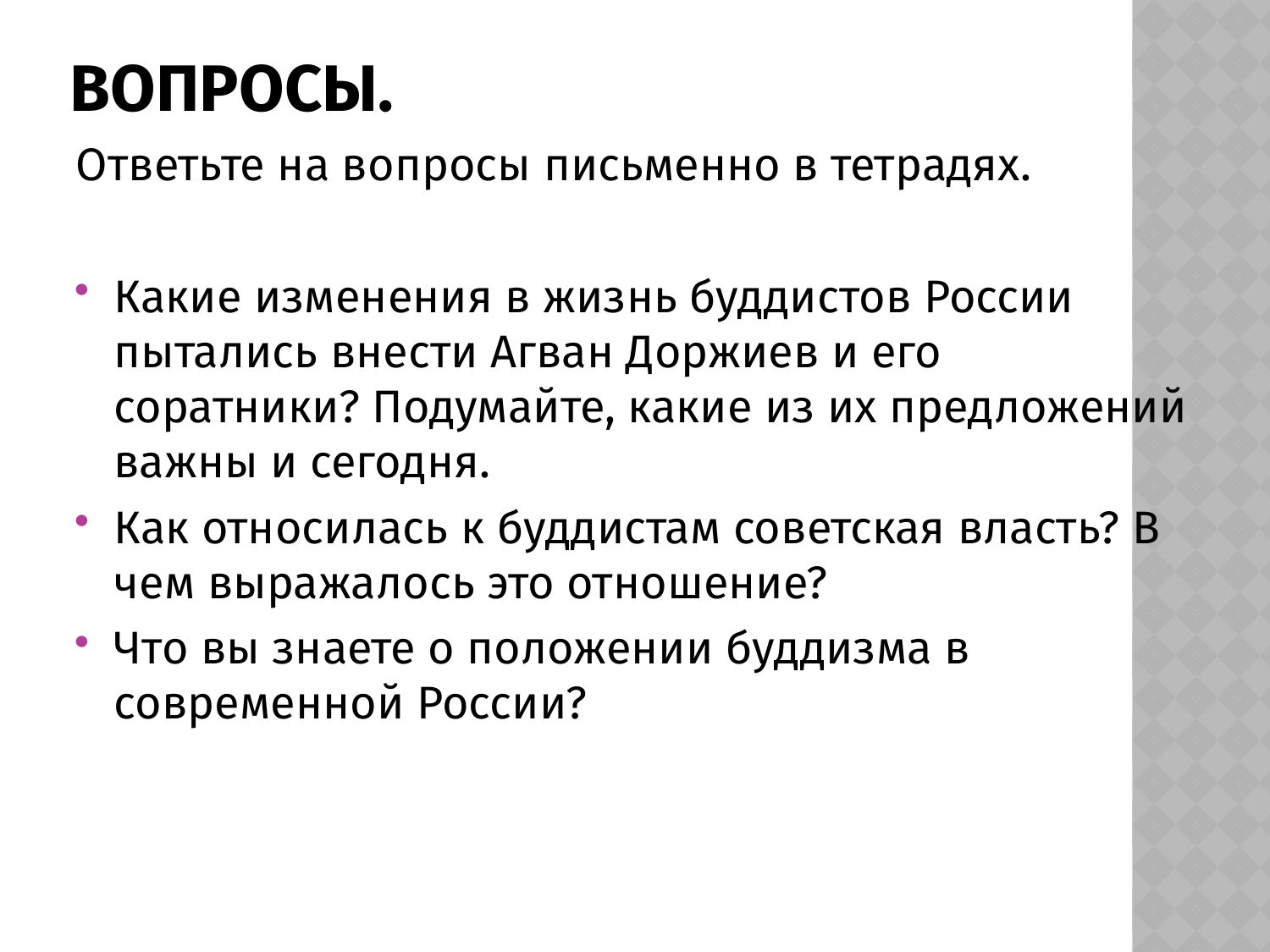

# Вопросы.
Ответьте на вопросы письменно в тетрадях.

Какие изменения в жизнь буддистов России пытались внести Агван Доржиев и его соратники? Подумайте, какие из их предложений важны и сегодня.
Как относилась к буддистам советская власть? В чем выражалось это отношение?
Что вы знаете о положении буддизма в современной России?